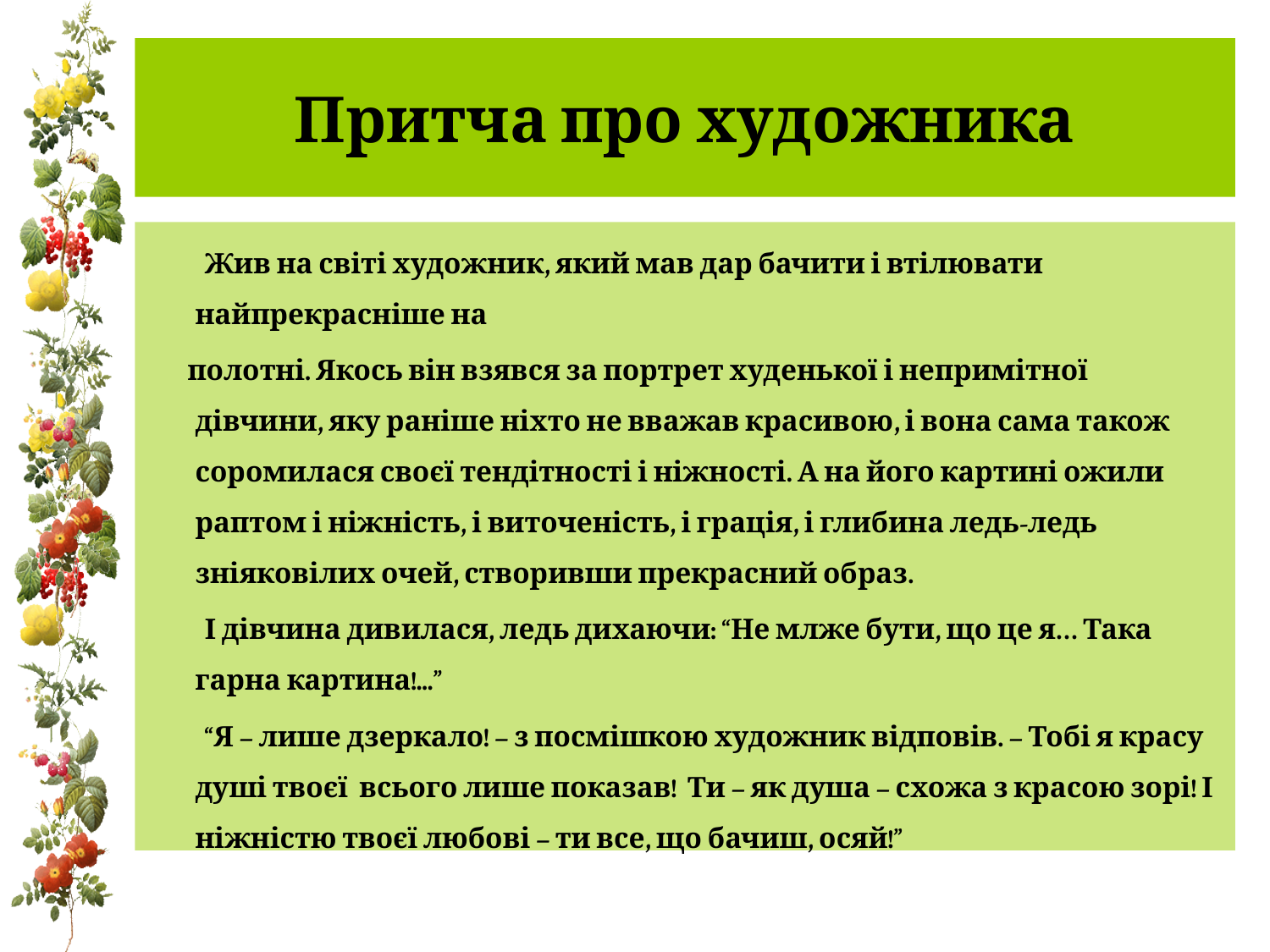

# Притча про художника
          Жив на світі художник, який мав дар бачити і втілювати найпрекрасніше на
       полотні. Якось він взявся за портрет худенької і непримітної дівчини, яку раніше ніхто не вважав красивою, і вона сама також соромилася своєї тендітності і ніжності. А на його картині ожили раптом і ніжність, і виточеність, і грація, і глибина ледь-ледь зніяковілих очей, створивши прекрасний образ.
          І дівчина дивилася, ледь дихаючи: “Не млже бути, що це я… Така гарна картина!...”
          “Я – лише дзеркало! – з посмішкою художник відповів. – Тобі я красу душі твоєї  всього лише показав!  Ти – як душа – схожа з красою зорі! І ніжністю твоєї любові – ти все, що бачиш, осяй!”